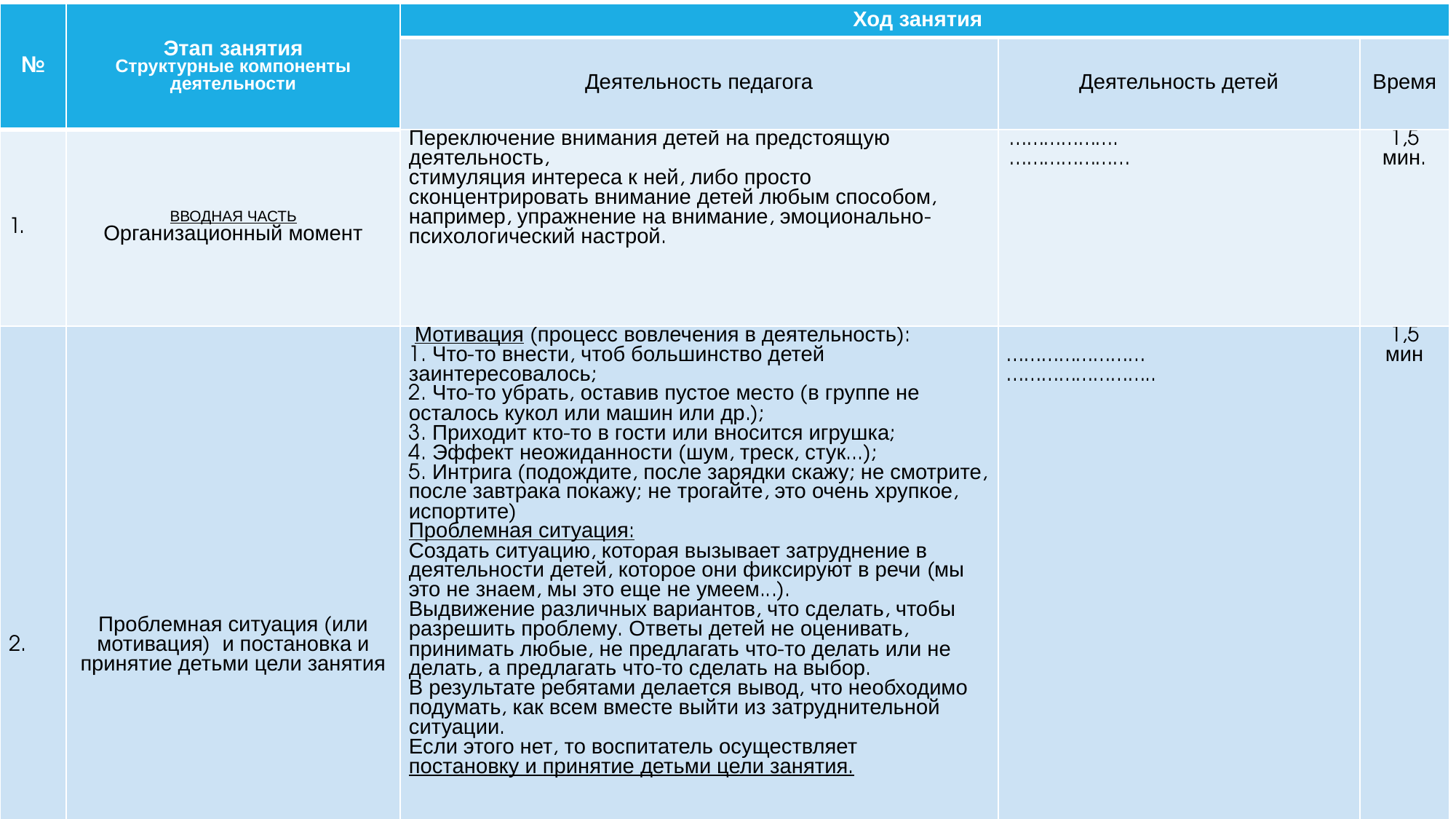

| № | Этап занятия Структурные компоненты деятельности | Ход занятия |  |  |
| --- | --- | --- | --- | --- |
|  |  | Деятельность педагога | Деятельность детей | Время |
| 1. | ВВОДНАЯ ЧАСТЬ Организационный момент | Переключение внимания детей на предстоящую деятельность, стимуляция интереса к ней, либо просто сконцентрировать внимание детей любым способом, например, упражнение на внимание, эмоционально-психологический настрой. | ………………. ………………… | 1,5 мин. |
| 2. | Проблемная ситуация (или мотивация)  и постановка и принятие детьми цели занятия | Мотивация (процесс вовлечения в деятельность): 1. Что-то внести, чтоб большинство детей заинтересовалось; 2. Что-то убрать, оставив пустое место (в группе не осталось кукол или машин или др.); 3. Приходит кто-то в гости или вносится игрушка; 4. Эффект неожиданности (шум, треск, стук...); 5. Интрига (подождите, после зарядки скажу; не смотрите, после завтрака покажу; не трогайте, это очень хрупкое, испортите) Проблемная ситуация: Создать ситуацию, которая вызывает затруднение в деятельности детей, которое они фиксируют в речи (мы это не знаем, мы это еще не умеем...). Выдвижение различных вариантов, что сделать, чтобы разрешить проблему. Ответы детей не оценивать, принимать любые, не предлагать что-то делать или не делать, а предлагать что-то сделать на выбор. В результате ребятами делается вывод, что необходимо подумать, как всем вместе выйти из затруднительной ситуации. Если этого нет, то воспитатель осуществляет  постановку и принятие детьми цели занятия. | …………………… …………………….. | 1,5 мин |
| 3. | ОСНОВНАЯ ЧАСТЬ Проектирование решений проблемной ситуации, актуализация знаний, или начало выполнения действий по задачам НОД | Задачи этого этапа:  или актуализация имеющихся знаний, представлений. Создание ситуации, в которой возникает необходимость в получении новых представлений, умений. Деятельность педагога: с помощью наводящих, проблемных вопросов, рассказывания, объяснения, организации поисковой деятельности, подвести детей к воспроизведению информации, необходимой для успешного разрешению проблемной ситуации, либо усвоению нового.    или детям даются новые знания, необходимые для решения проблемного вопроса на основе содержания разных разделов программы с опорой на наглядность, либо дети сами добывают знания, путём исследований, поиска, открытий. |  |  |
| 4. | «Открытие» детьми новых знаний,  способа действий | воспитатель, используя подводящий диалог, организует построение нового знания, которое четко фиксируется им вместе с детьми в речи. |  |  |
| 5. | Самостоятельное применение нового на практике, либо актуализация уже имеющихся знаний, представлений, (выполнение работы) | овладение способами действия, применение полученных (уже имеющихся) умений, представлений. Деятельность педагога заключается в организации практической деятельности, оказание необходимой помощи, организации взаимодействия в достижении результата;  включение нового знания в систему знаний ребенка и повторение. На этом этапе воспитатель предлагает игры, в которых новое знание используется совместно с изученными ранее. Возможно также включение дополнительных заданий на тренировку мыслительных операций и деятельностных способностей, а также заданий развивающего типа, направленных на опережающую подготовку детей к последующим занятиям. |  |  |
| 6. | ЗАКЛЮЧИТЕЛЬНАЯ ЧАСТЬ Итог занятия. Систематизация знаний. | Подведение итогов НОД с разных точек зрения: качества усвоения новых знаний, качества выполненной работы, обобщение полученного ребенком опыта. В завершение, воспитатель совместно с детьми фиксирует новое знание в устной речи и организует осмысление их деятельности на занятии с помощью вопросов: «Где были?», «Чем занимались?», «Что узнали?», «Кому помогли?». Воспитатель отмечает: «Смогли помочь, потому что научились ..., узнали ...». |  |  |
| 7. | Рефлексия | Формирование элементарных навыков самоконтроля, самооценки (для младшего возраста – рефлексия настроения и эмоционального состояния,  для старшего – рефлексия деятельности, или содержания учебного материала). |  |  |